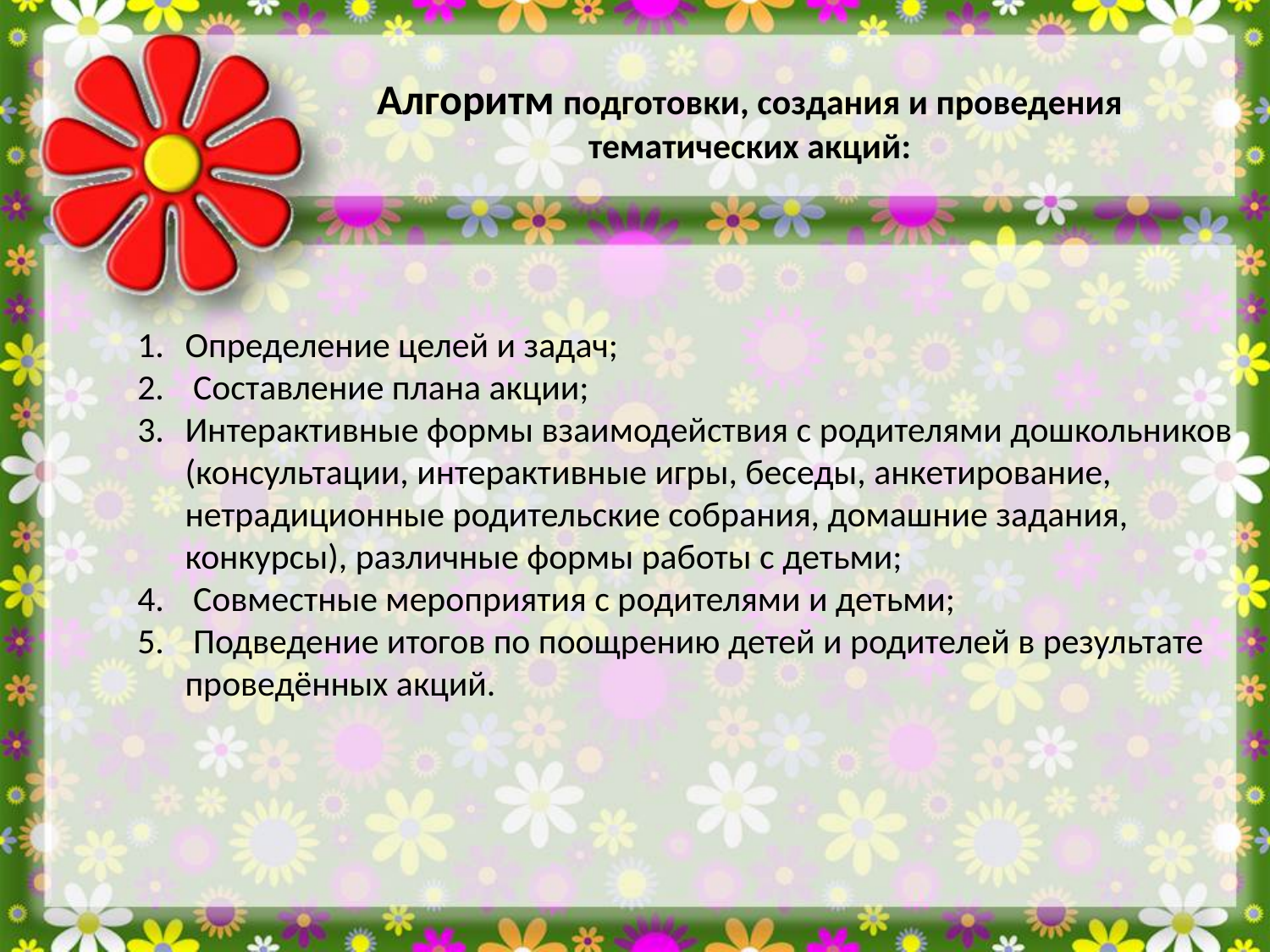

Алгоритм подготовки, создания и проведения тематических акций:
Определение целей и задач;
 Составление плана акции;
Интерактивные формы взаимодействия с родителями дошкольников (консультации, интерактивные игры, беседы, анкетирование, нетрадиционные родительские собрания, домашние задания, конкурсы), различные формы работы с детьми;
 Совместные мероприятия с родителями и детьми;
 Подведение итогов по поощрению детей и родителей в результате проведённых акций.